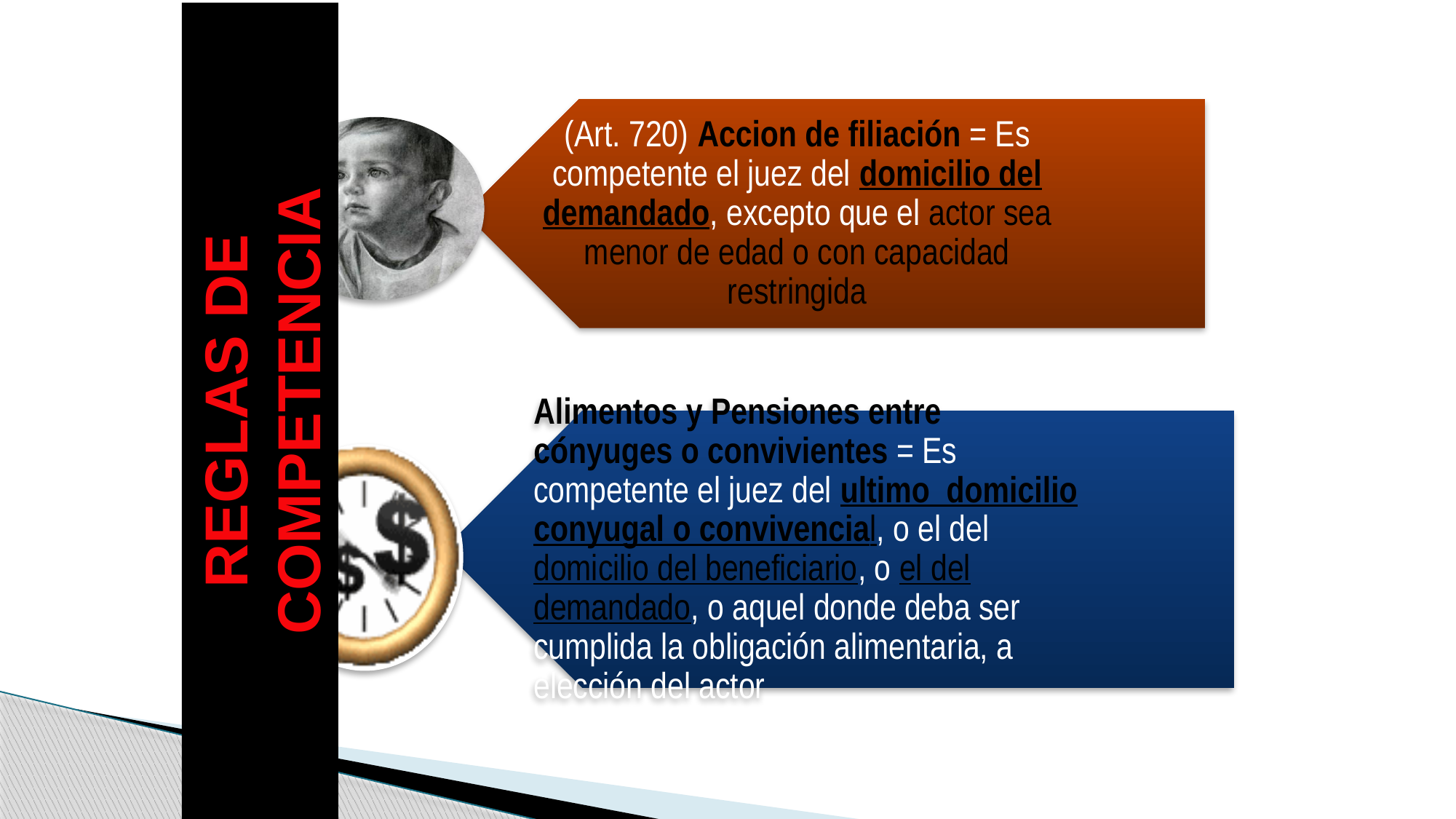

(Art. 720) Accion de filiación = Es competente el juez del domicilio del demandado, excepto que el actor sea menor de edad o con capacidad restringida
Alimentos y Pensiones entre cónyuges o convivientes = Es competente el juez del ultimo  domicilio conyugal o convivencial, o el del domicilio del beneficiario, o el del demandado, o aquel donde deba ser cumplida la obligación alimentaria, a elección del actor
REGLAS DE COMPETENCIA